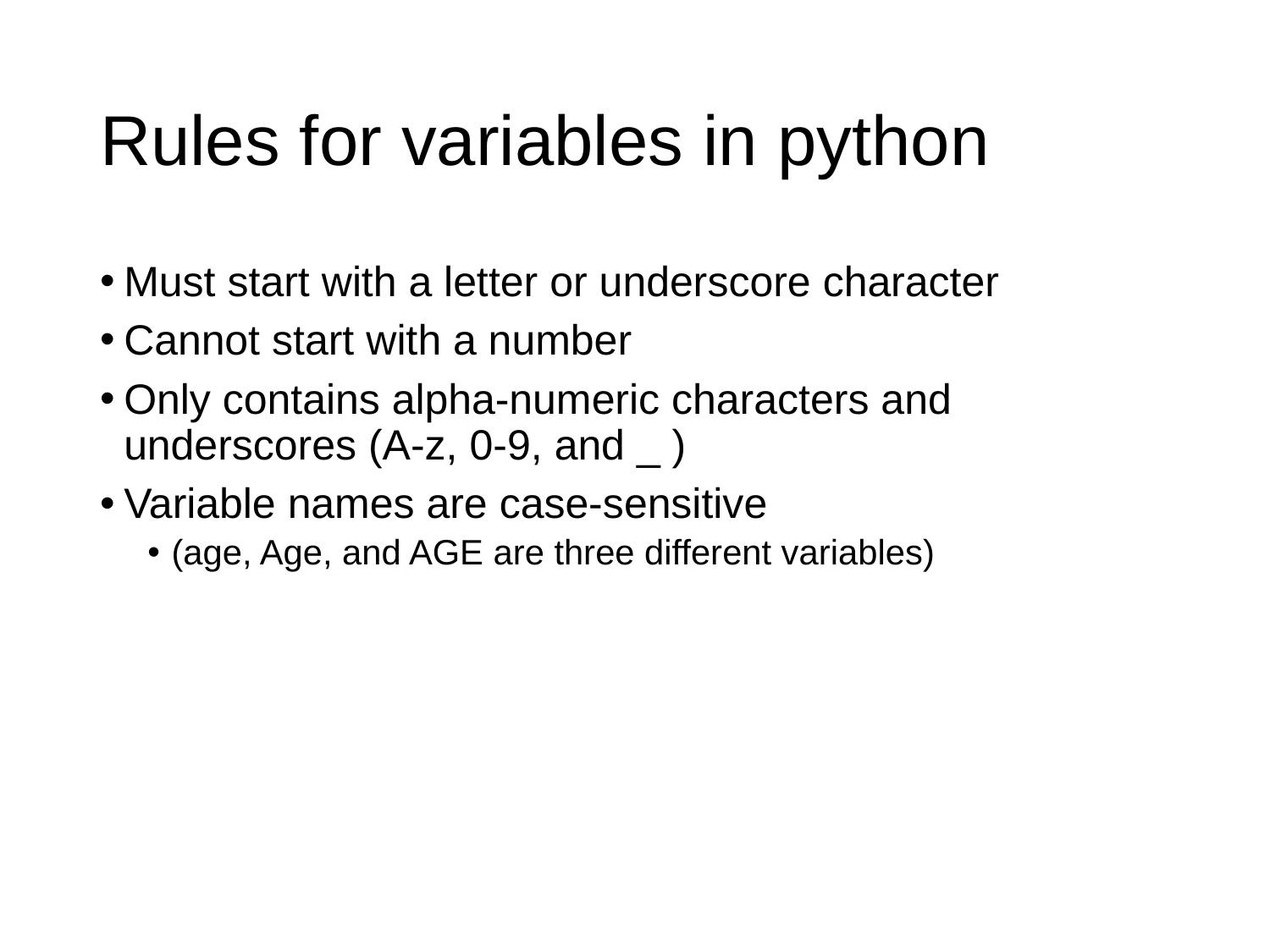

# Rules for variables in python
Must start with a letter or underscore character
Cannot start with a number
Only contains alpha-numeric characters and underscores (A-z, 0-9, and _ )
Variable names are case-sensitive
(age, Age, and AGE are three different variables)